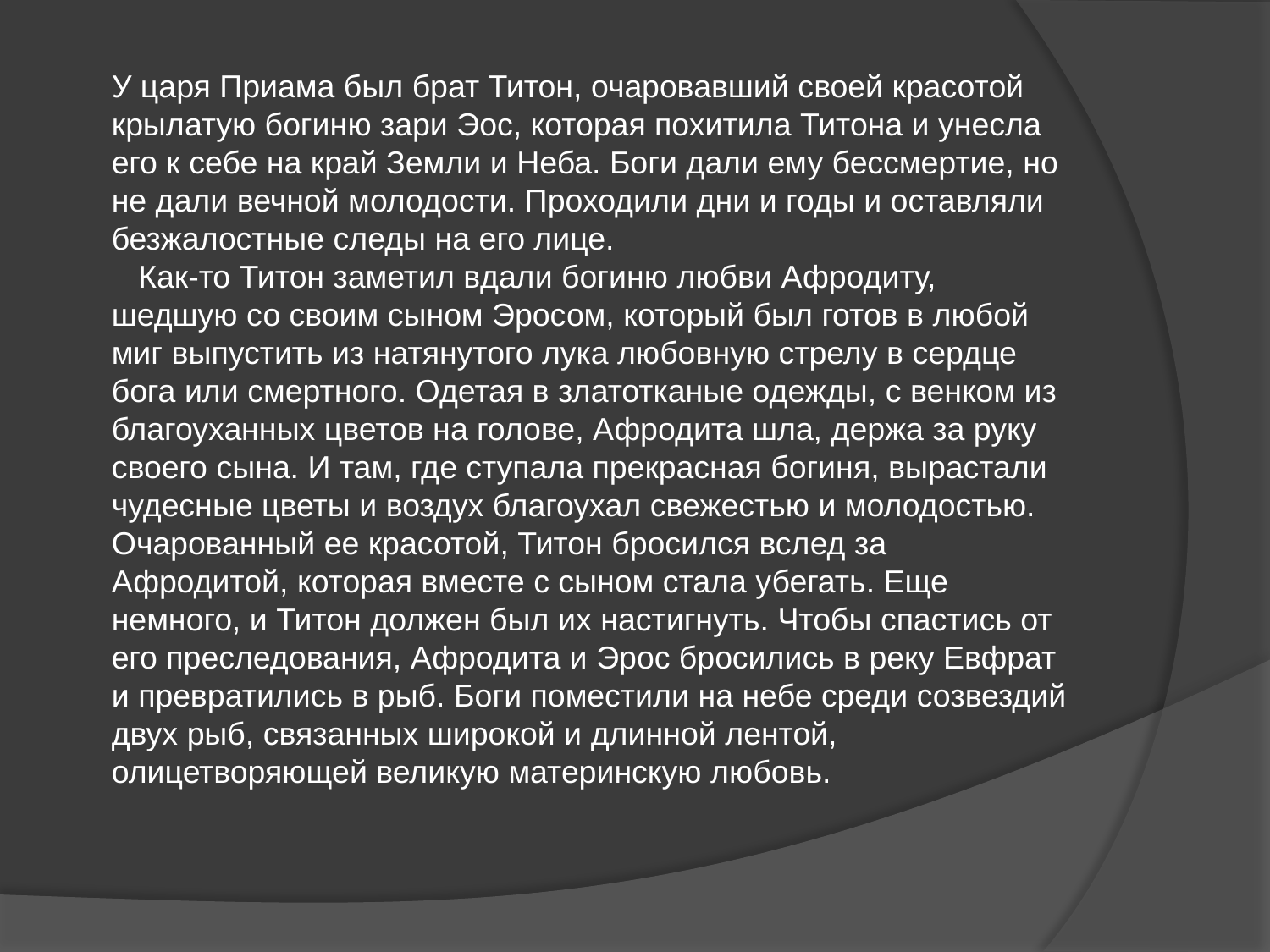

У царя Приама был брат Титон, очаровавший своей красотой крылатую богиню зари Эос, которая похитила Титона и унесла его к себе на край Земли и Неба. Боги дали ему бессмертие, но не дали вечной молодости. Проходили дни и годы и оставляли безжалостные следы на его лице.
   Как-то Титон заметил вдали богиню любви Афродиту, шедшую со своим сыном Эросом, который был готов в любой миг выпустить из натянутого лука любовную стрелу в сердце бога или смертного. Одетая в златотканые одежды, с венком из благоуханных цветов на голове, Афродита шла, держа за руку своего сына. И там, где ступала прекрасная богиня, вырастали чудесные цветы и воздух благоухал свежестью и молодостью. Очарованный ее красотой, Титон бросился вслед за Афродитой, которая вместе с сыном стала убегать. Еще немного, и Титон должен был их настигнуть. Чтобы спастись от его преследования, Афродита и Эрос бросились в реку Евфрат и превратились в рыб. Боги поместили на небе среди созвездий двух рыб, связанных широкой и длинной лентой, олицетворяющей великую материнскую любовь.